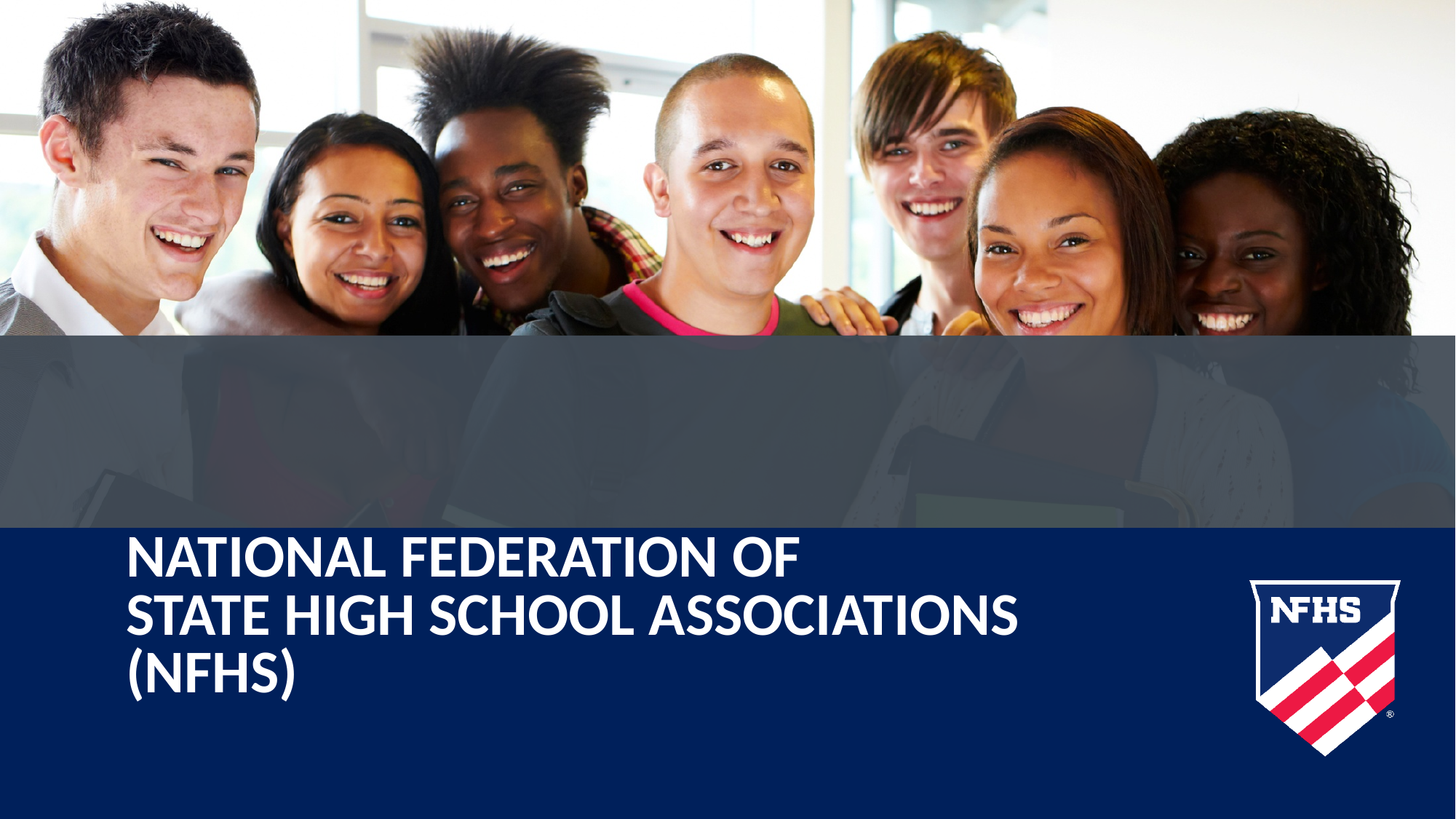

# National federation of state high school associations  (NFHS)